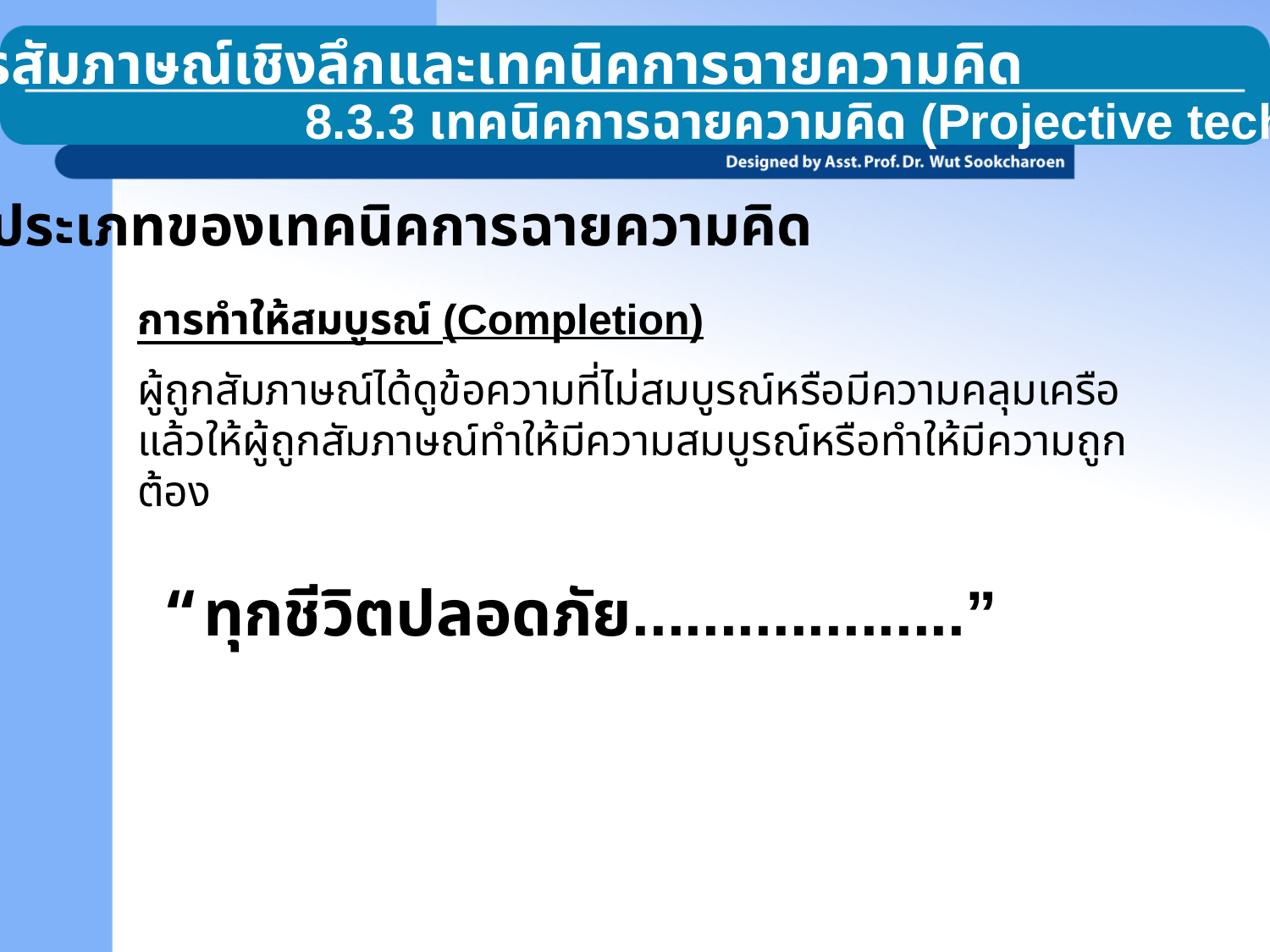

8.3 การสัมภาษณ์เชิงลึกและเทคนิคการฉายความคิด
8.3.3 เทคนิคการฉายความคิด (Projective technique)
ประเภทของเทคนิคการฉายความคิด
การทำให้สมบูรณ์ (Completion)
ผู้ถูกสัมภาษณ์ได้ดูข้อความที่ไม่สมบูรณ์หรือมีความคลุมเครือ แล้วให้ผู้ถูกสัมภาษณ์ทำให้มีความสมบูรณ์หรือทำให้มีความถูกต้อง
“ทุกชีวิตปลอดภัย...................”